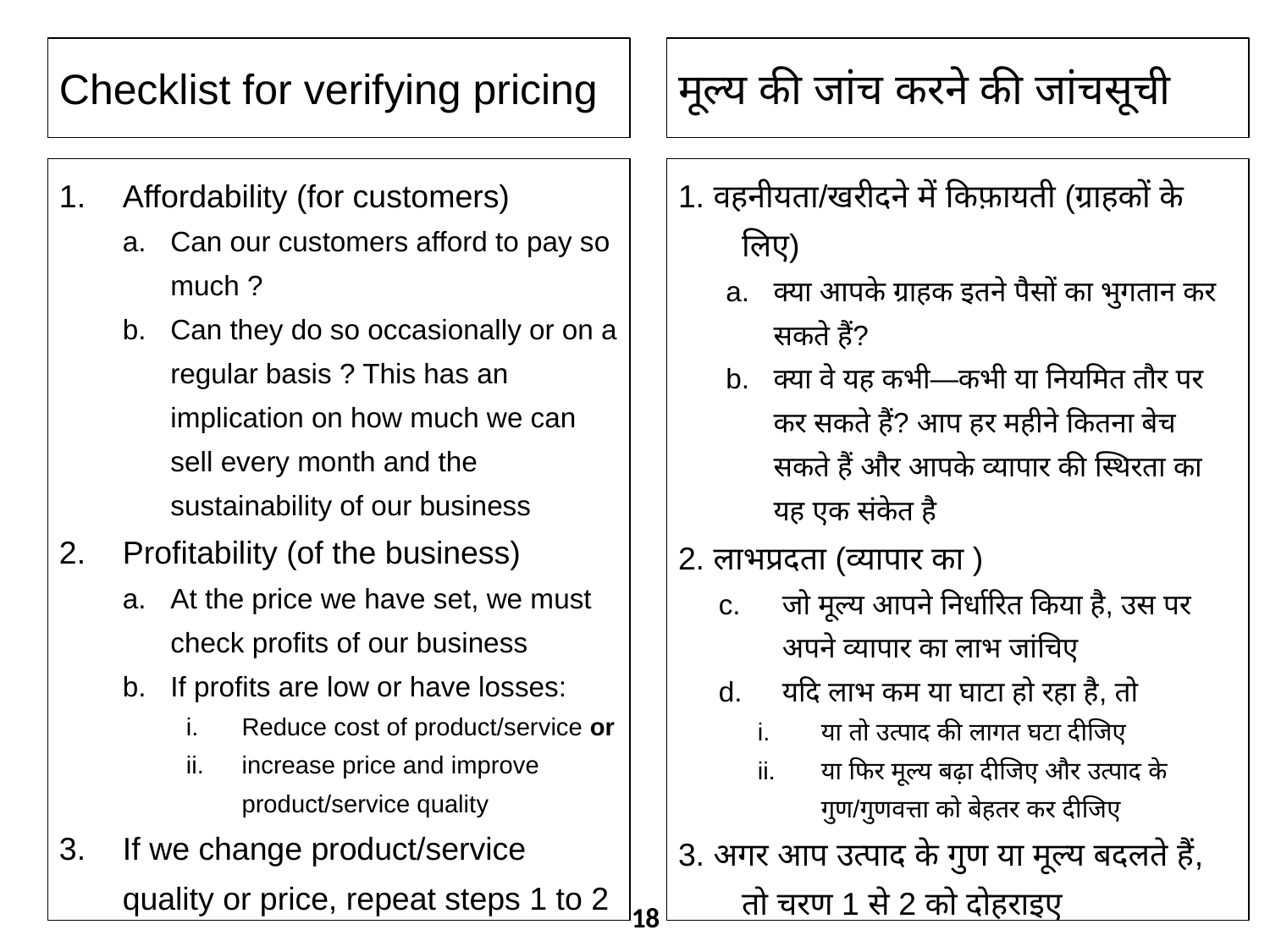

# Checklist for verifying pricing
मूल्य की जांच करने की जांचसूची
Affordability (for customers)
Can our customers afford to pay so much ?
Can they do so occasionally or on a regular basis ? This has an implication on how much we can sell every month and the sustainability of our business
Profitability (of the business)
At the price we have set, we must check profits of our business
If profits are low or have losses:
Reduce cost of product/service or
increase price and improve  product/service quality
If we change product/service quality or price, repeat steps 1 to 2
1. वहनीयता/खरीदने में किफ़ायती (ग्राहकों के लिए)
क्या आपके ग्राहक इतने पैसों का भुगतान कर सकते हैं?
क्या वे यह कभी—कभी या नियमित तौर पर कर सकते हैं? आप हर महीने कितना बेच सकते हैं और आपके व्यापार की स्थिरता का यह एक संकेत है
2. लाभप्रदता (व्यापार का )
जो मूल्य आपने निर्धारित किया है, उस पर अपने व्यापार का लाभ जांचिए
यदि लाभ कम या घाटा हो रहा है, तो
या तो उत्पाद की लागत घटा दीजिए
या फिर मूल्य बढ़ा दीजिए और उत्पाद के गुण/गुणवत्ता को बेहतर कर दीजिए
3. अगर आप उत्पाद के गुण या मूल्य बदलते हैं, तो चरण 1 से 2 को दोहराइए
18